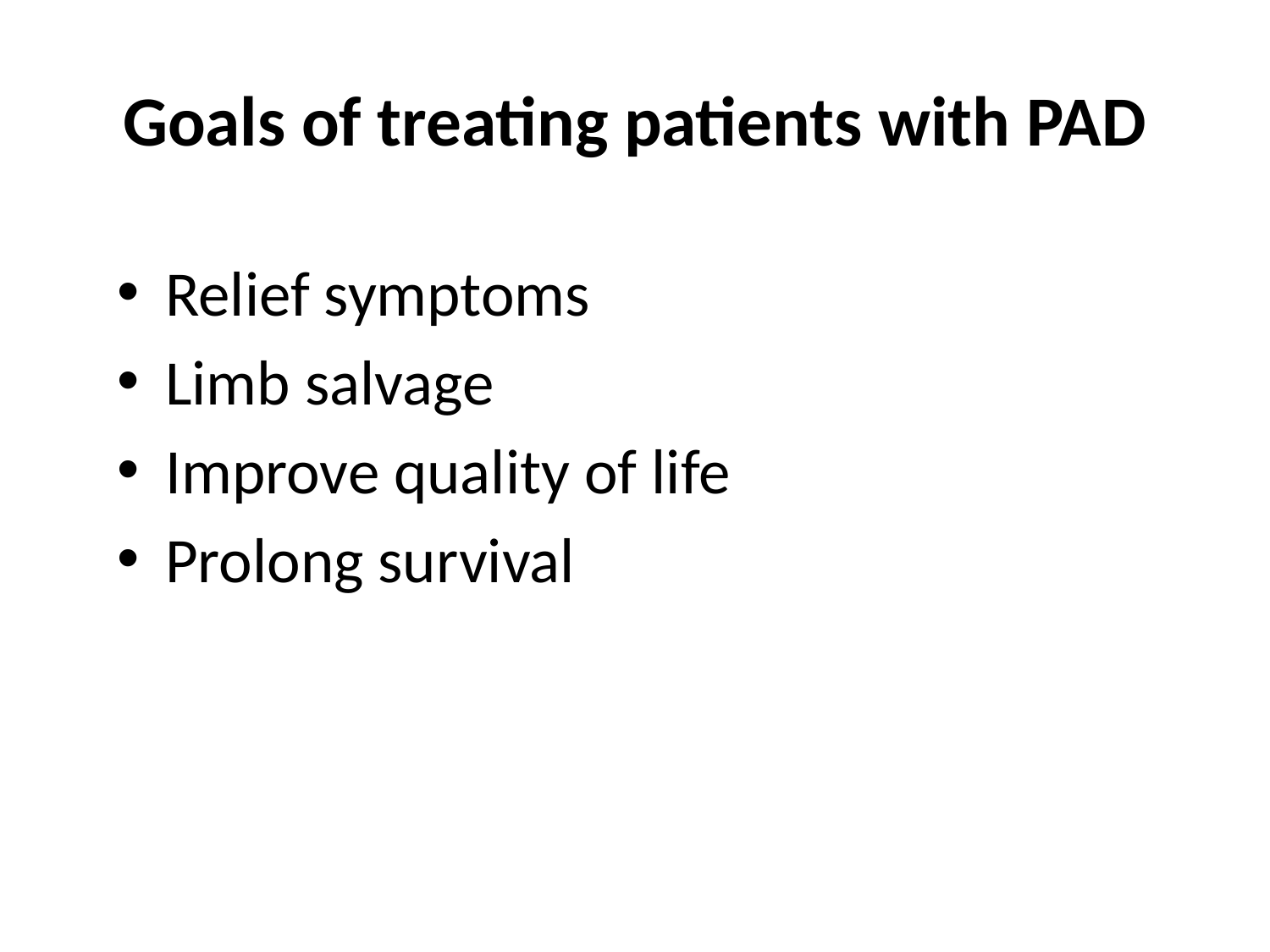

# Goals of treating patients with PAD
Relief symptoms
Limb salvage
Improve quality of life
Prolong survival